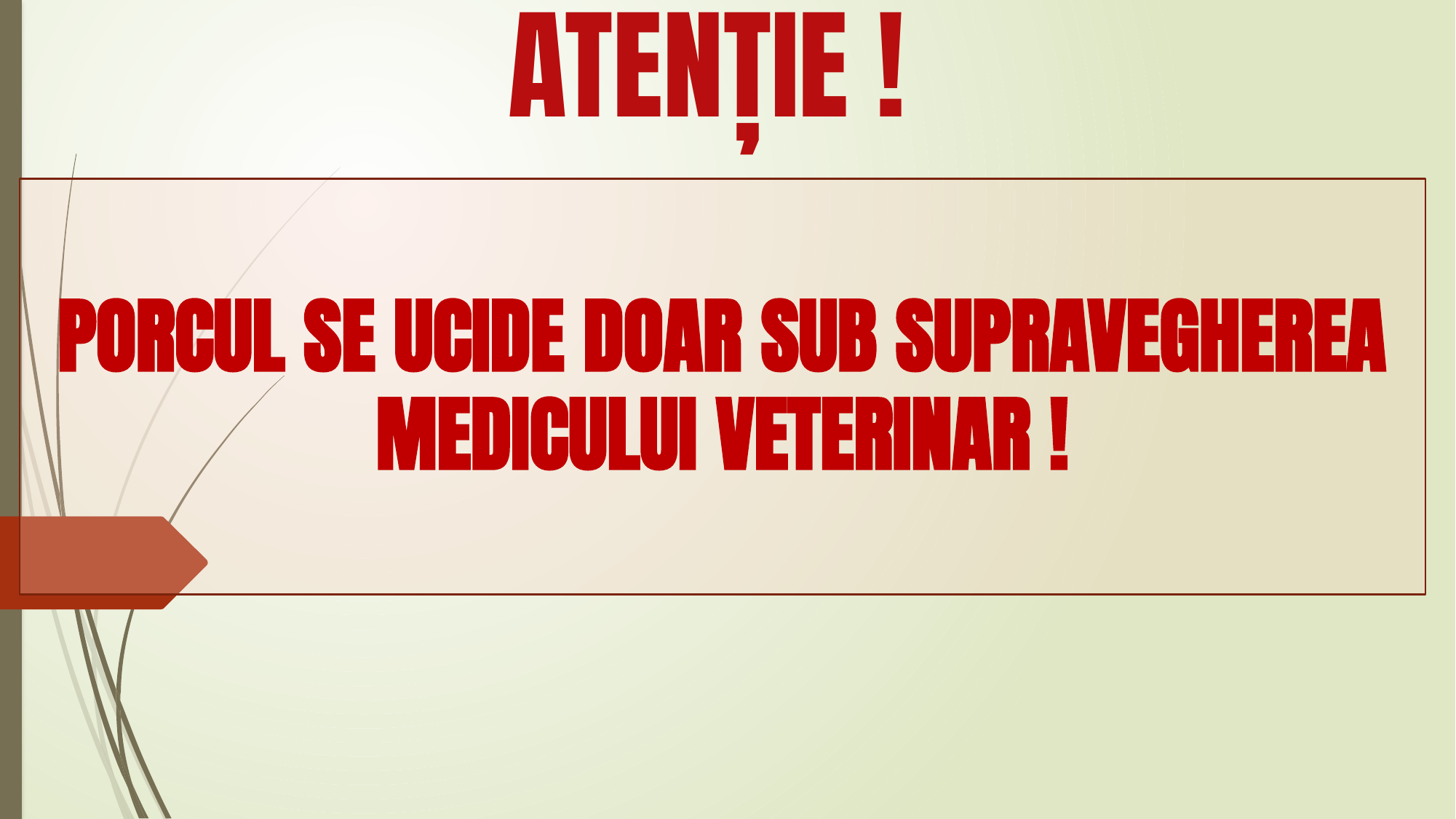

ATENȚIE !
PORCUL SE UCIDE DOAR SUB SUPRAVEGHEREA MEDICULUI VETERINAR !